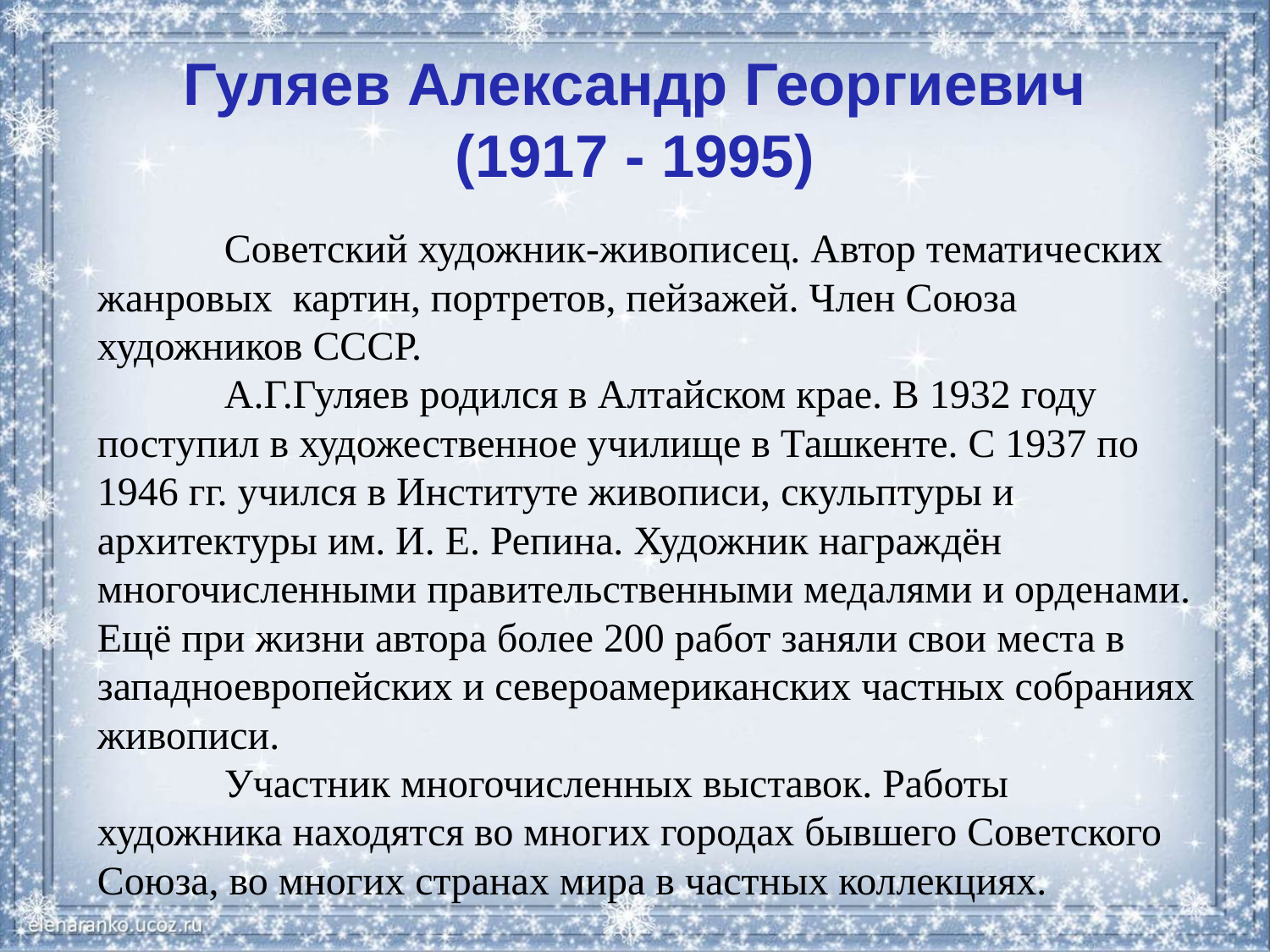

# Гуляев Александр Георгиевич (1917 - 1995)
	Советский художник-живописец. Автор тематических жанровых  картин, портретов, пейзажей. Член Союза художников СССР.
	А.Г.Гуляев родился в Алтайском крае. В 1932 году поступил в художественное училище в Ташкенте. С 1937 по 1946 гг. учился в Институте живописи, скульптуры и архитектуры им. И. Е. Репина. Художник награждён многочисленными правительственными медалями и орденами. Ещё при жизни автора более 200 работ заняли свои места в западноевропейских и североамериканских частных собраниях живописи.
	Участник многочисленных выставок. Работы художника находятся во многих городах бывшего Советского Союза, во многих странах мира в частных коллекциях.